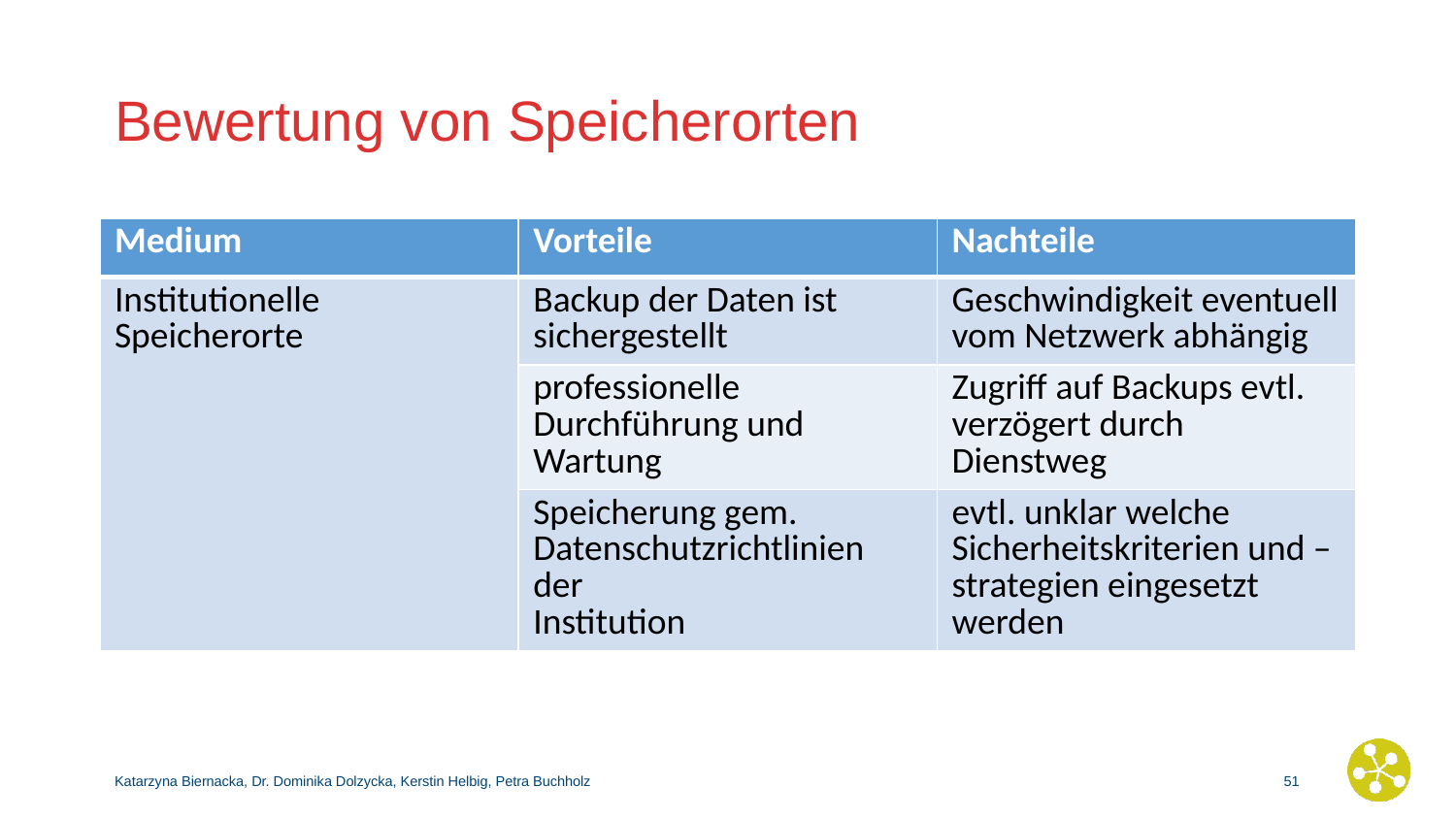

# Bewertung von Speicherorten
| Medium | Vorteile | Nachteile |
| --- | --- | --- |
| Institutionelle Speicherorte | Backup der Daten ist sichergestellt | Geschwindigkeit eventuell vom Netzwerk abhängig |
|  | professionelle Durchführung und Wartung | Zugriff auf Backups evtl. verzögert durch Dienstweg |
|  | Speicherung gem. Datenschutzrichtlinien der Institution | evtl. unklar welche Sicherheitskriterien und –strategien eingesetzt werden |
Katarzyna Biernacka, Dr. Dominika Dolzycka, Kerstin Helbig, Petra Buchholz
51